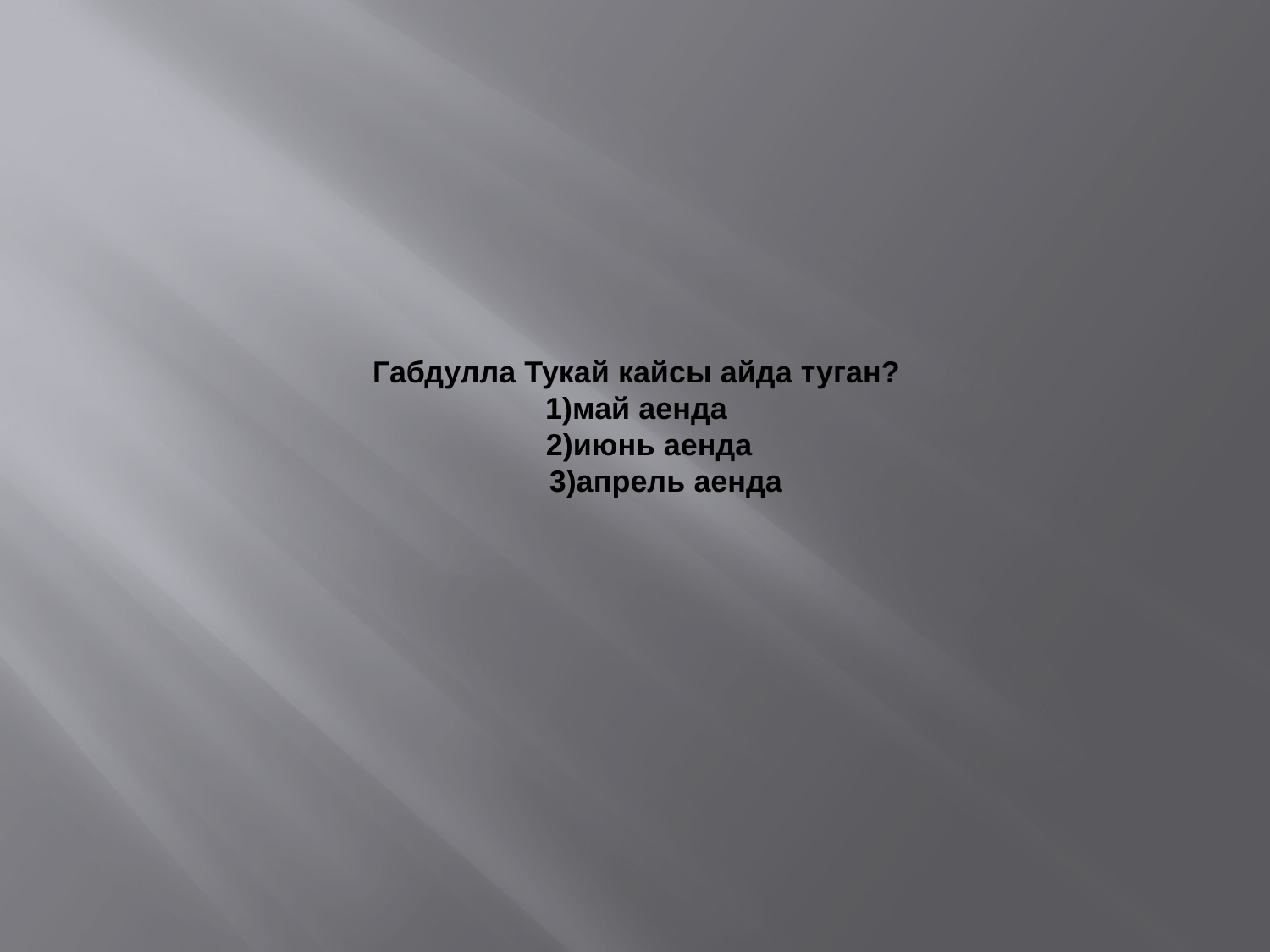

# Габдулла Тукай кайсы айда туган? 1)май аенда 2)июнь аенда 3)апрель аенда